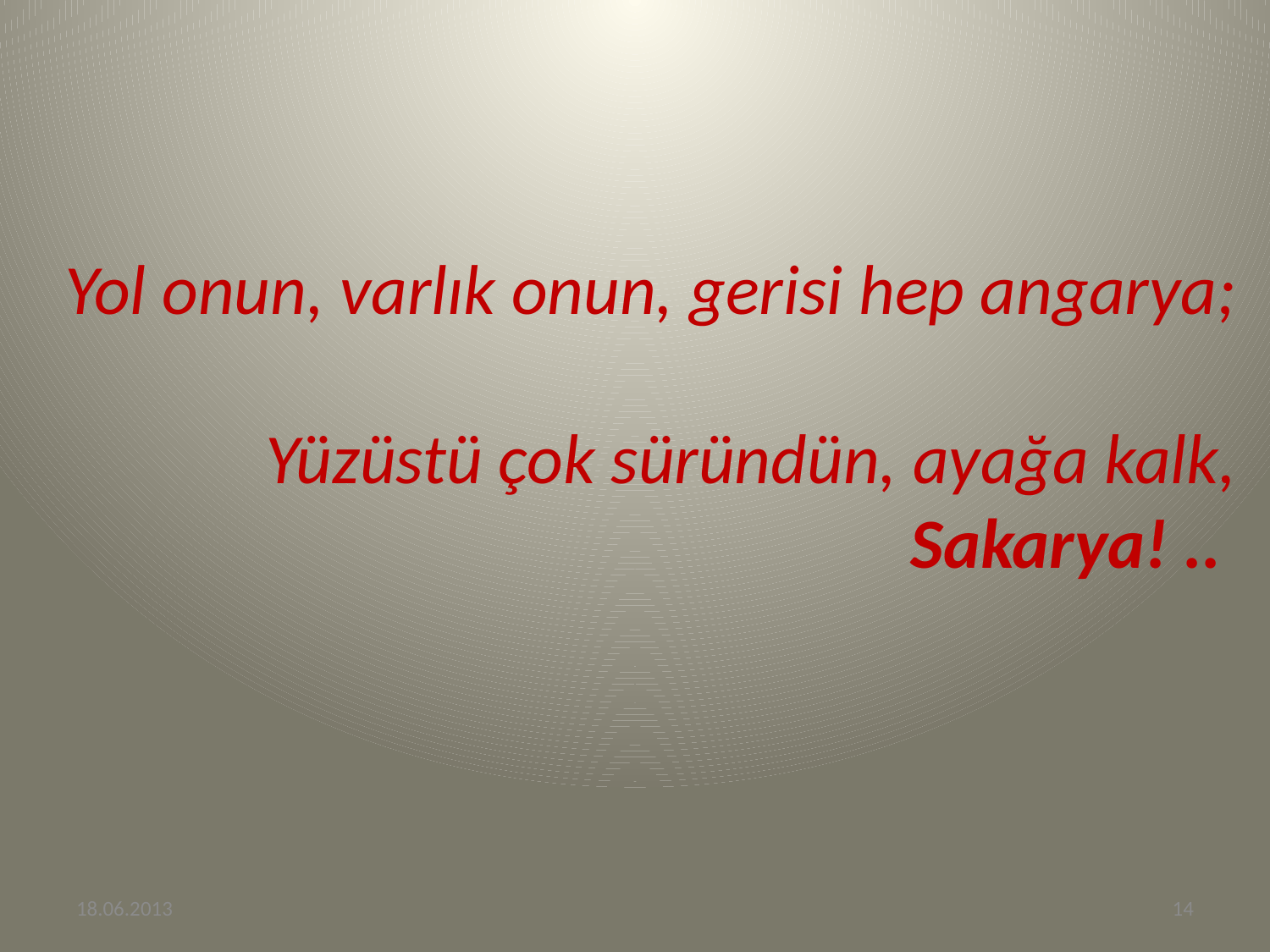

Yol onun, varlık onun, gerisi hep angarya;
Yüzüstü çok süründün, ayağa kalk, Sakarya! ..
18.06.2013
14